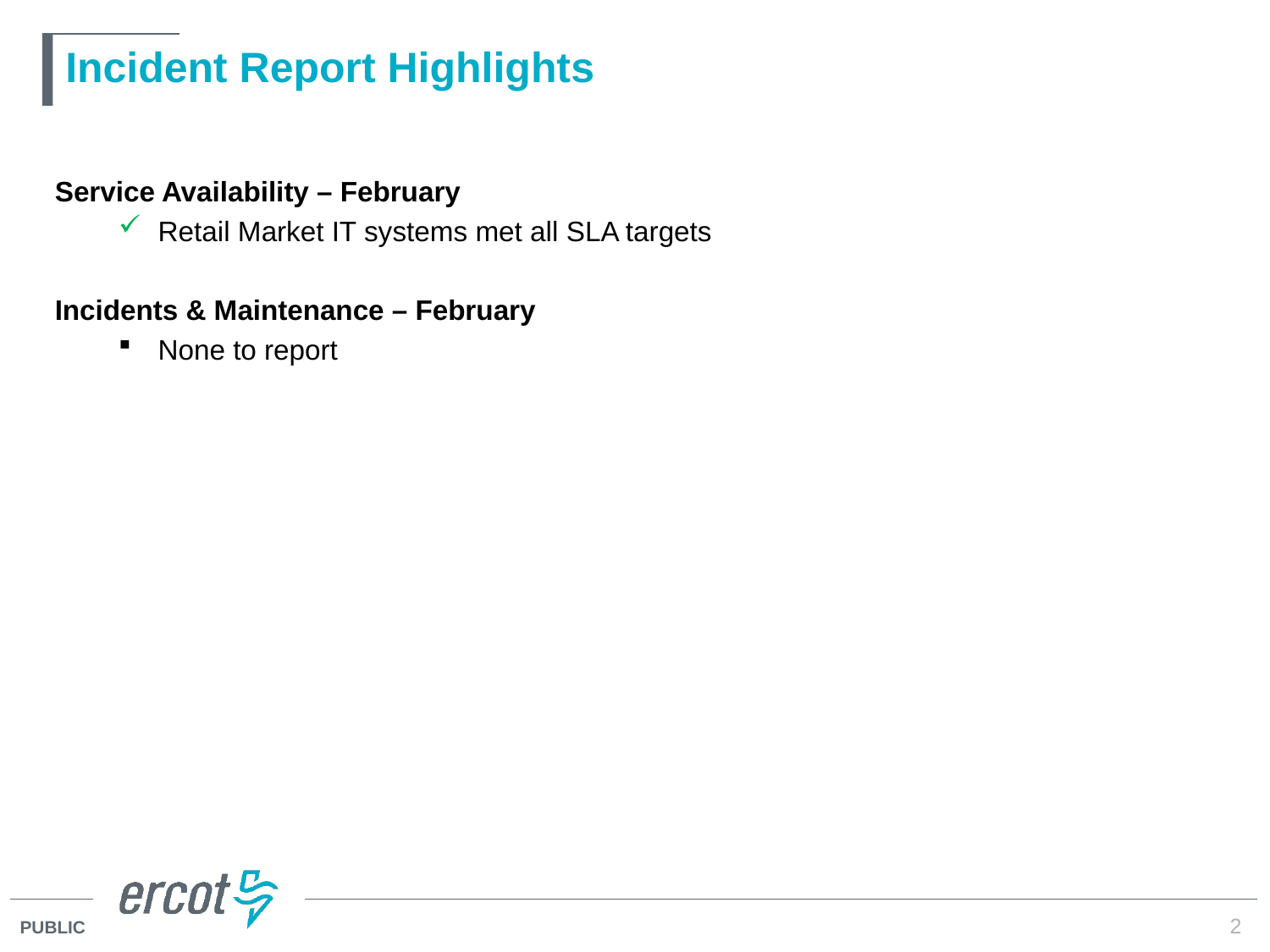

# Incident Report Highlights

Service Availability – February
Retail Market IT systems met all SLA targets

Incidents & Maintenance – February
None to report

2